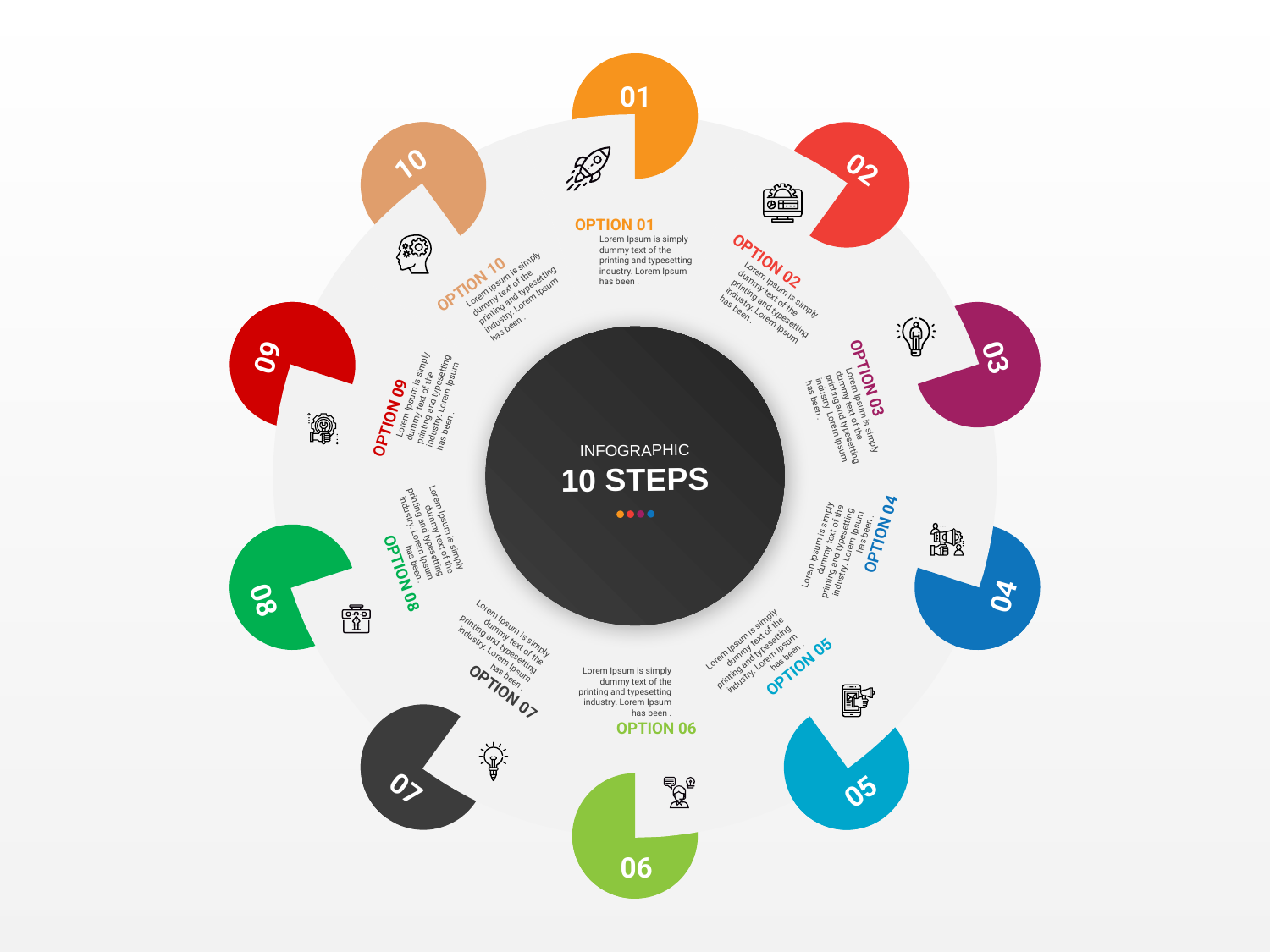

01

10
02

OPTION 01
Lorem Ipsum is simply dummy text of the printing and typesetting industry. Lorem Ipsum has been .

OPTION 10
OPTION 02
Lorem Ipsum is simply dummy text of the printing and typesetting industry. Lorem Ipsum has been .
Lorem Ipsum is simply dummy text of the printing and typesetting industry. Lorem Ipsum has been .

09
03
Lorem Ipsum is simply dummy text of the printing and typesetting industry. Lorem Ipsum has been .
OPTION 03
OPTION 09
Lorem Ipsum is simply dummy text of the printing and typesetting industry. Lorem Ipsum has been .

INFOGRAPHIC
10 STEPS
Lorem Ipsum is simply dummy text of the printing and typesetting industry. Lorem Ipsum has been .

Lorem Ipsum is simply dummy text of the printing and typesetting industry. Lorem Ipsum has been .
OPTION 08
OPTION 04
04
08

Lorem Ipsum is simply dummy text of the printing and typesetting industry. Lorem Ipsum has been .
Lorem Ipsum is simply dummy text of the printing and typesetting industry. Lorem Ipsum has been .
Lorem Ipsum is simply dummy text of the printing and typesetting industry. Lorem Ipsum has been .
OPTION 05
OPTION 07

OPTION 06

07
05

06